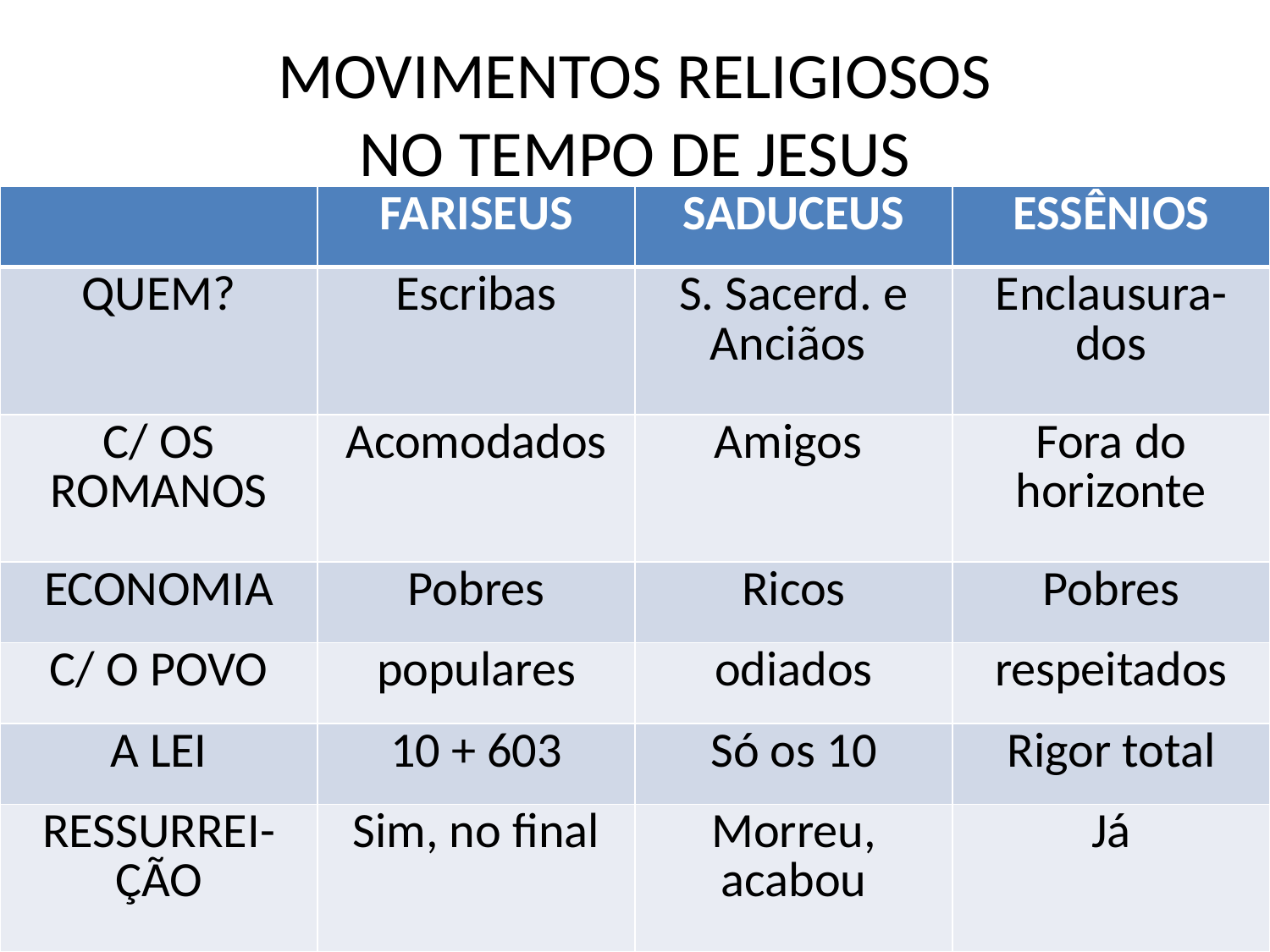

# MOVIMENTOS RELIGIOSOS NO TEMPO DE JESUS
|  | FARISEUS | SADUCEUS | ESSÊNIOS |
| --- | --- | --- | --- |
| QUEM? | Escribas | S. Sacerd. e Anciãos | Enclausura-dos |
| C/ OS ROMANOS | Acomodados | Amigos | Fora do horizonte |
| ECONOMIA | Pobres | Ricos | Pobres |
| C/ O POVO | populares | odiados | respeitados |
| A LEI | 10 + 603 | Só os 10 | Rigor total |
| RESSURREI-ÇÃO | Sim, no final | Morreu, acabou | Já |